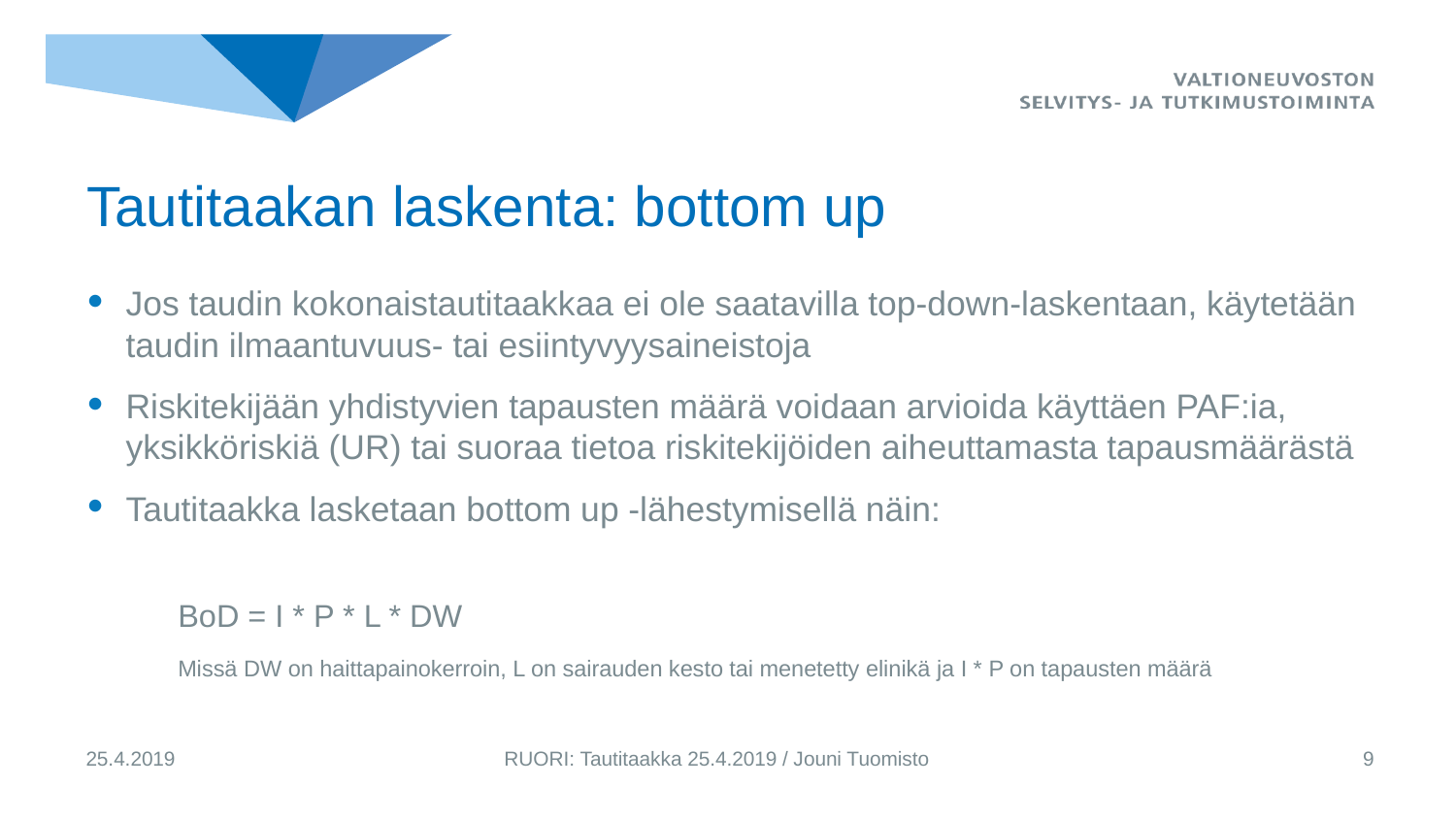

# Tautitaakan laskenta: bottom up
Jos taudin kokonaistautitaakkaa ei ole saatavilla top-down-laskentaan, käytetään taudin ilmaantuvuus- tai esiintyvyysaineistoja
Riskitekijään yhdistyvien tapausten määrä voidaan arvioida käyttäen PAF:ia, yksikköriskiä (UR) tai suoraa tietoa riskitekijöiden aiheuttamasta tapausmäärästä
Tautitaakka lasketaan bottom up -lähestymisellä näin:

		BoD = I * P * L * DW
Missä DW on haittapainokerroin, L on sairauden kesto tai menetetty elinikä ja I * P on tapausten määrä

25.4.2019
RUORI: Tautitaakka 25.4.2019 / Jouni Tuomisto
9